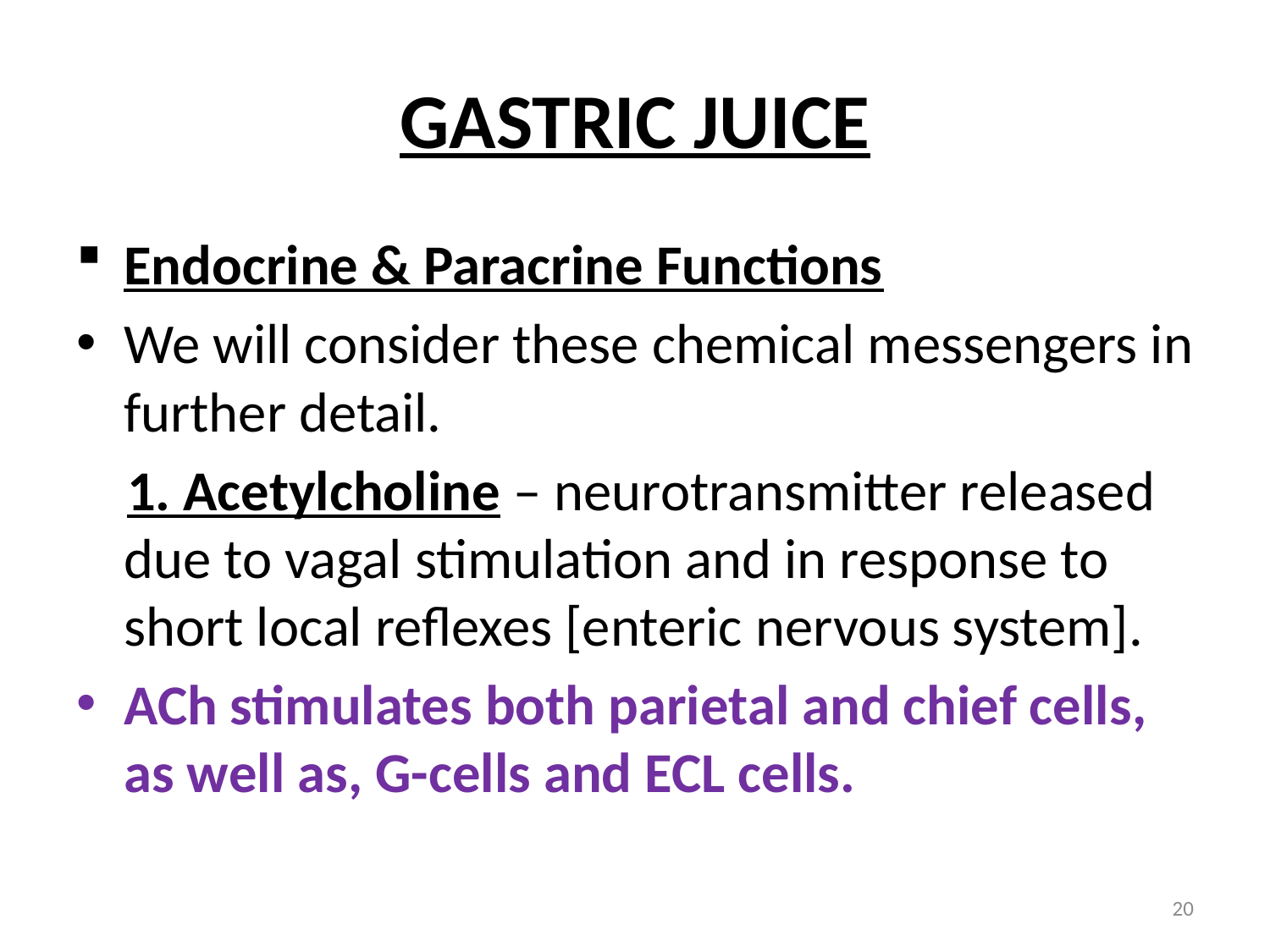

# GASTRIC JUICE
Endocrine & Paracrine Functions
We will consider these chemical messengers in further detail.
    1. Acetylcholine – neurotransmitter released due to vagal stimulation and in response to short local reflexes [enteric nervous system].
ACh stimulates both parietal and chief cells, as well as, G-cells and ECL cells.

20